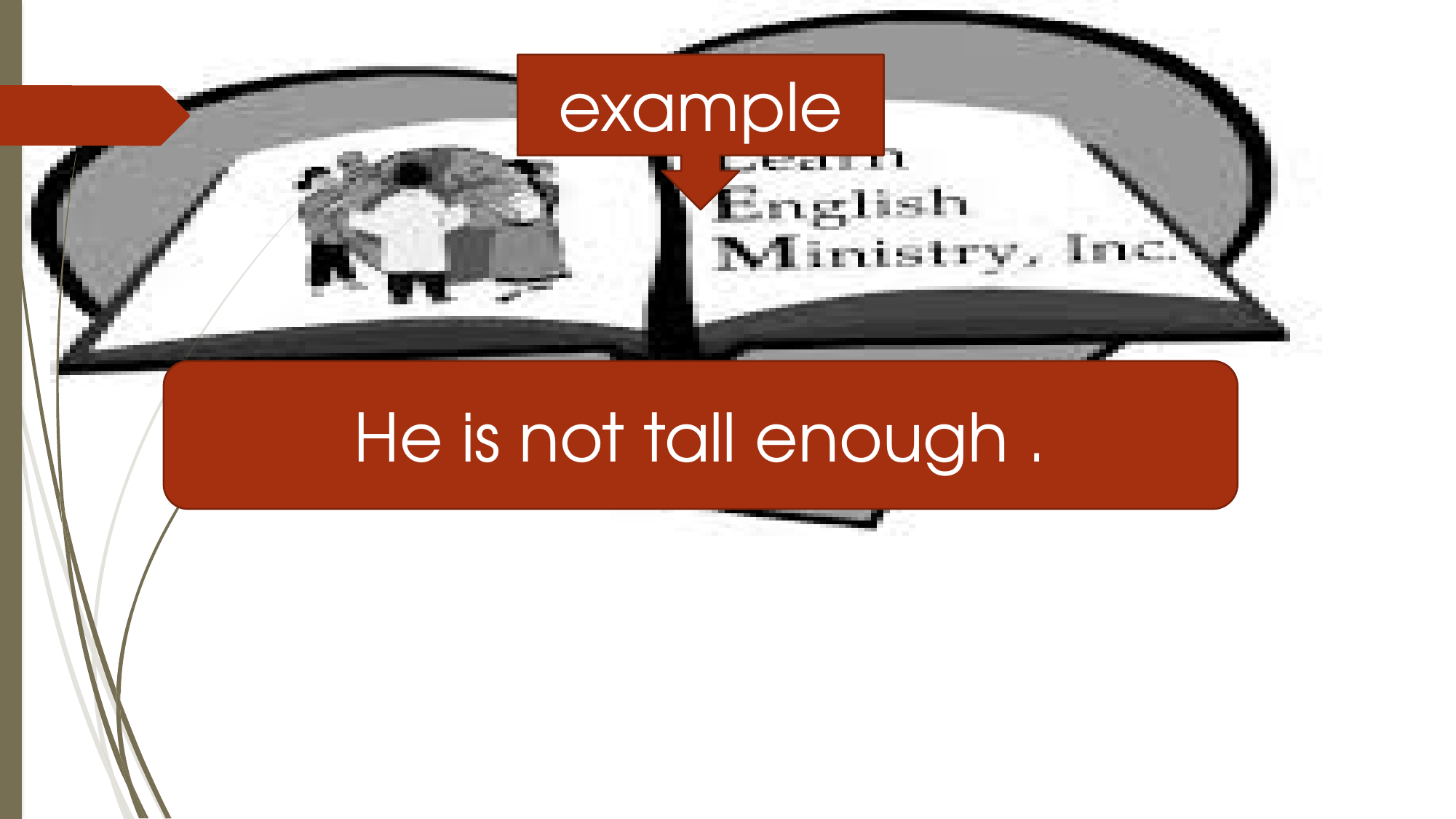

example
He is not tall enough .